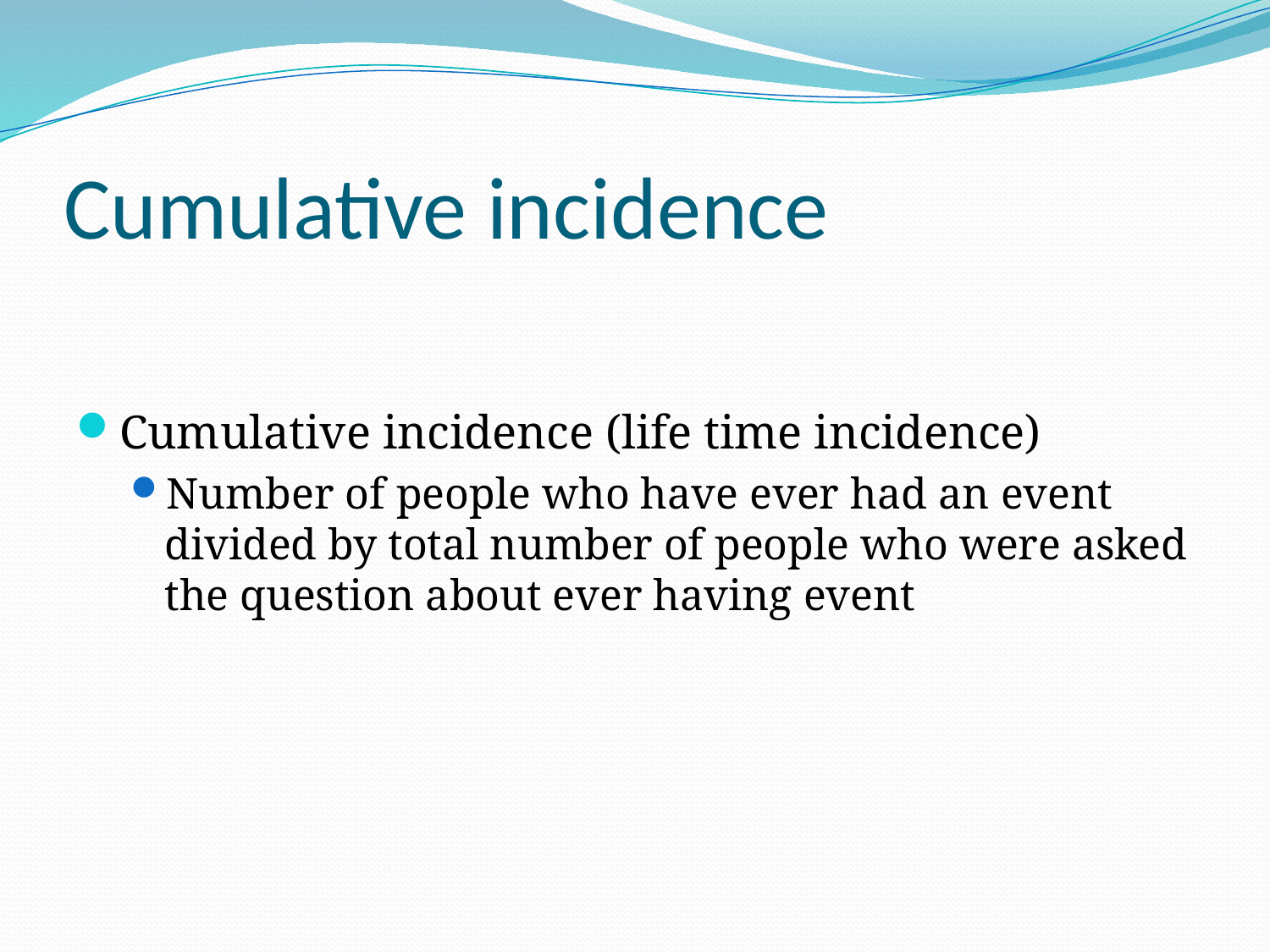

# Cumulative incidence

Cumulative incidence (life time incidence)
Number of people who have ever had an event divided by total number of people who were asked the question about ever having event